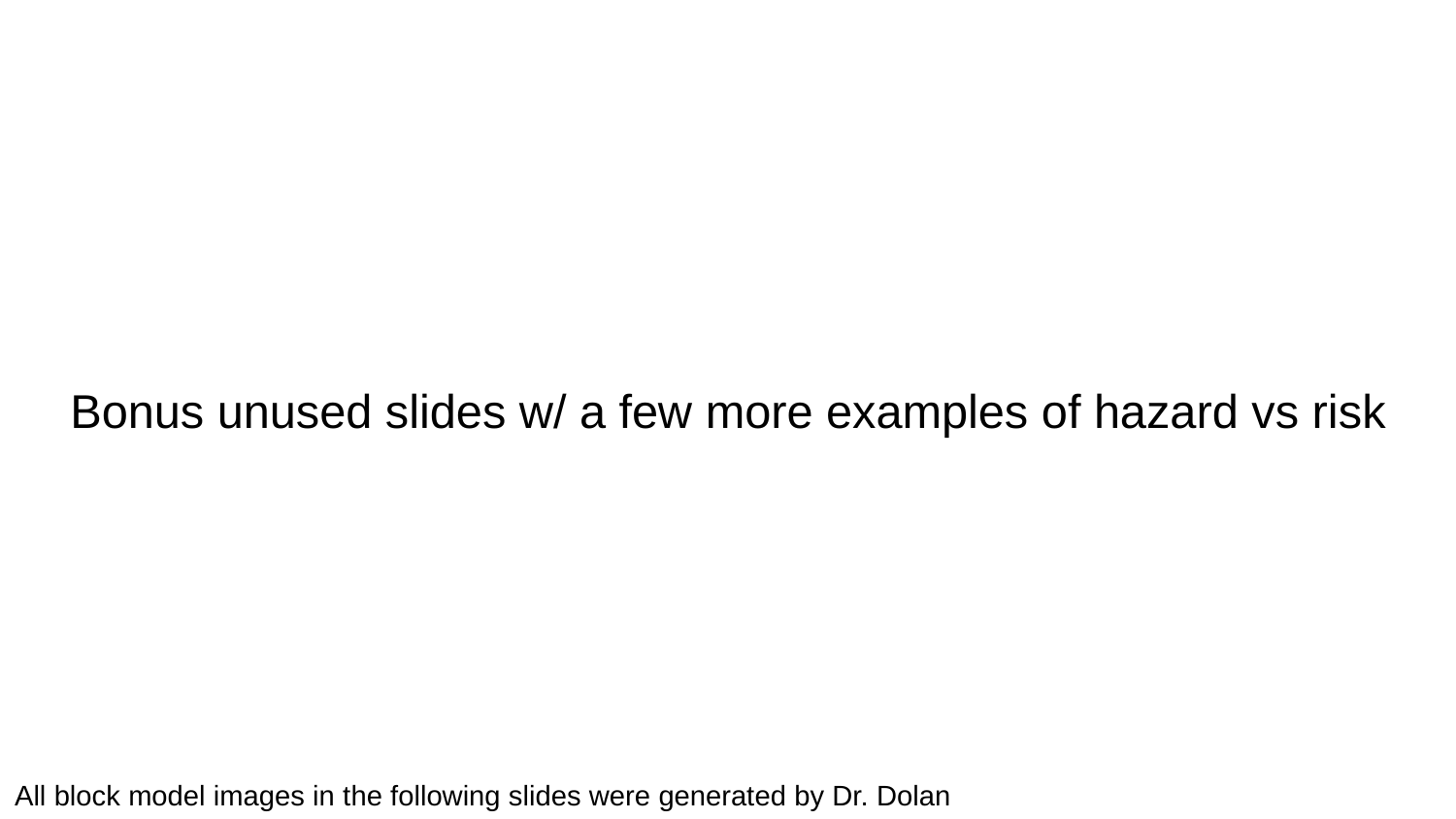

# Bonus unused slides w/ a few more examples of hazard vs risk
All block model images in the following slides were generated by Dr. Dolan